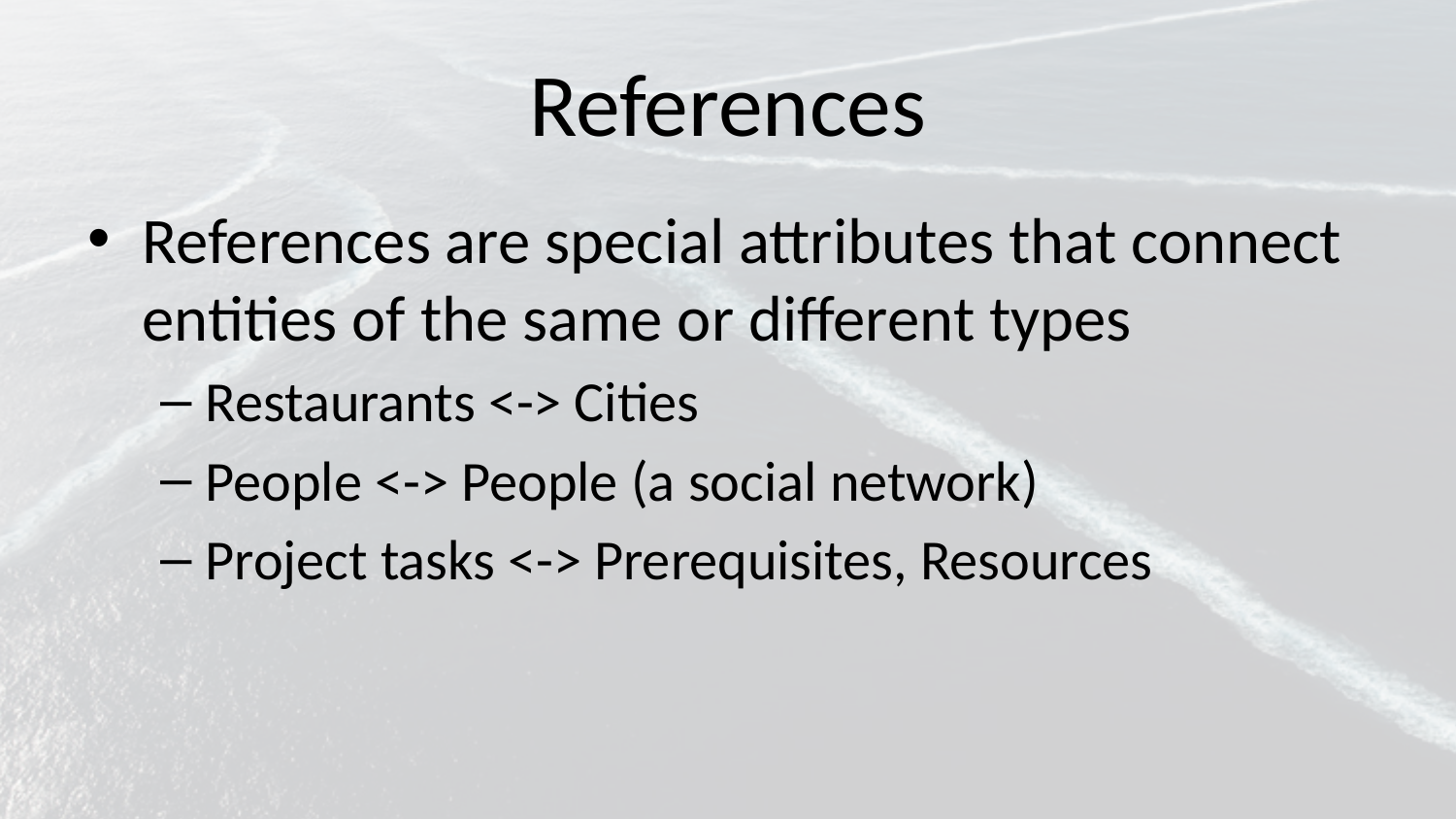

# References
References are special attributes that connect entities of the same or different types
Restaurants <-> Cities
People <-> People (a social network)
Project tasks <-> Prerequisites, Resources